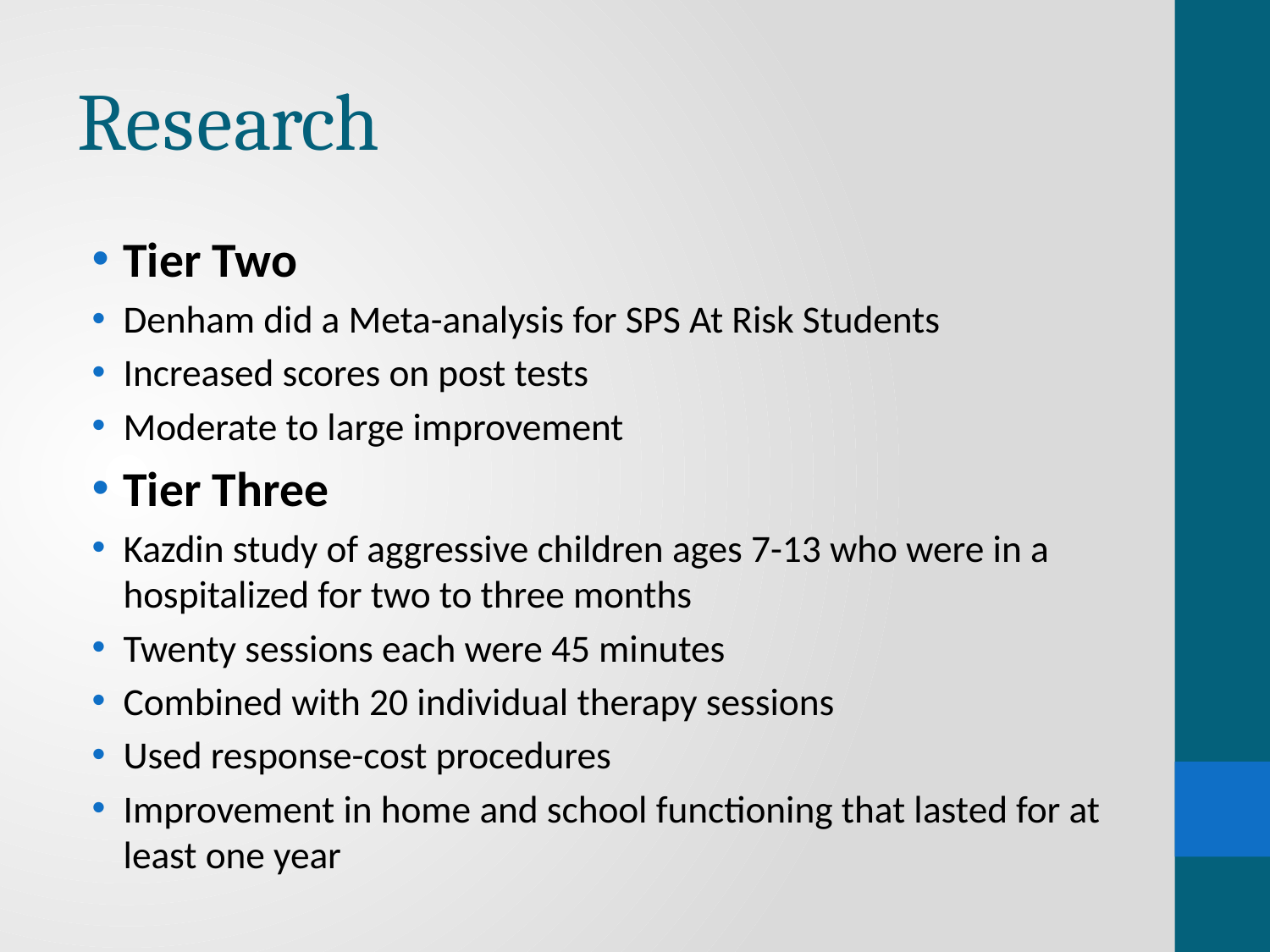

# Research
Tier Two
Denham did a Meta-analysis for SPS At Risk Students
Increased scores on post tests
Moderate to large improvement
Tier Three
Kazdin study of aggressive children ages 7-13 who were in a hospitalized for two to three months
Twenty sessions each were 45 minutes
Combined with 20 individual therapy sessions
Used response-cost procedures
Improvement in home and school functioning that lasted for at least one year